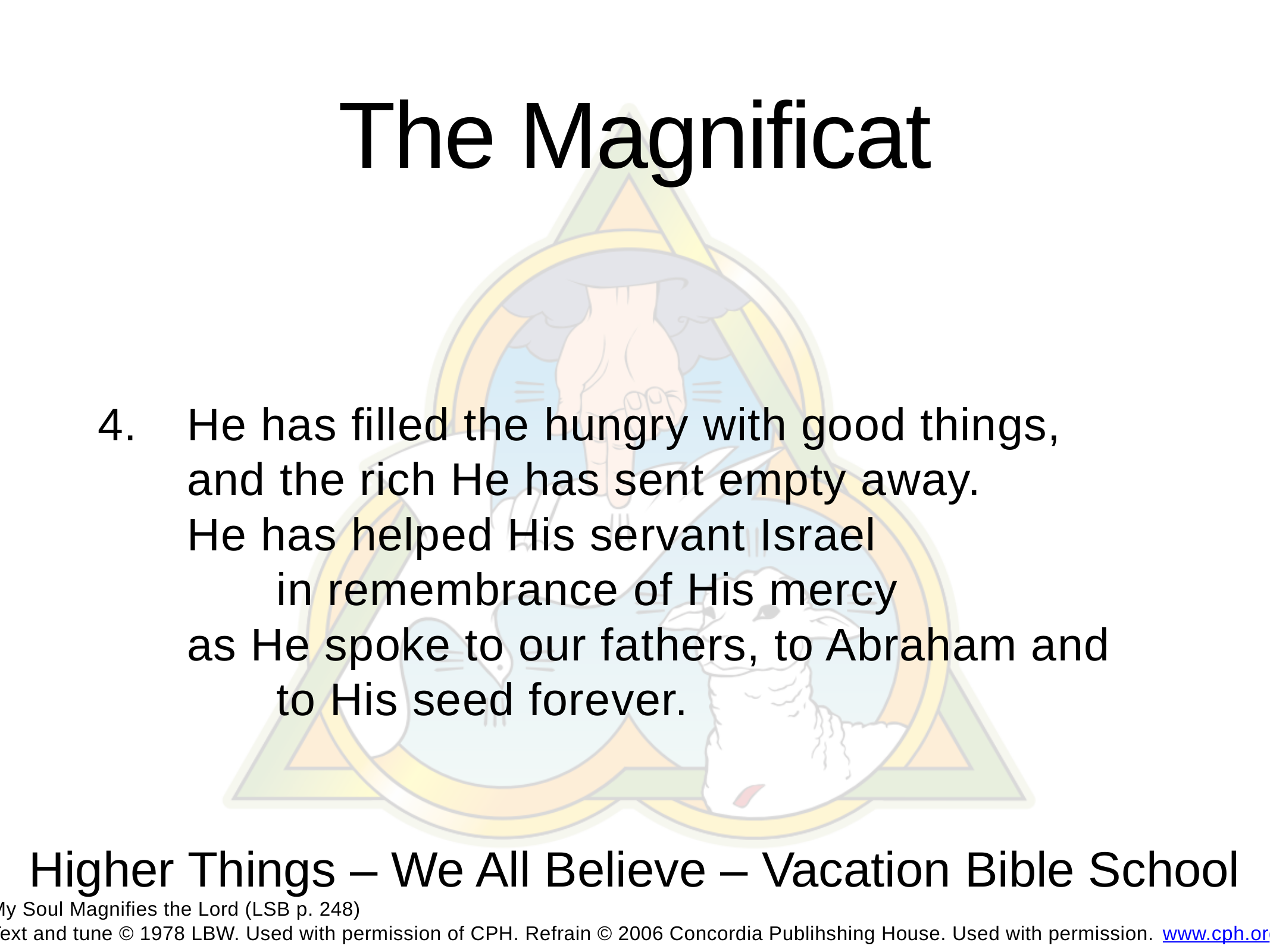

# The Magnificat
4.	He has filled the hungry with good things,
	and the rich He has sent empty away.
	He has helped His servant Israel
		in remembrance of His mercy
	as He spoke to our fathers, to Abraham and
		to His seed forever.